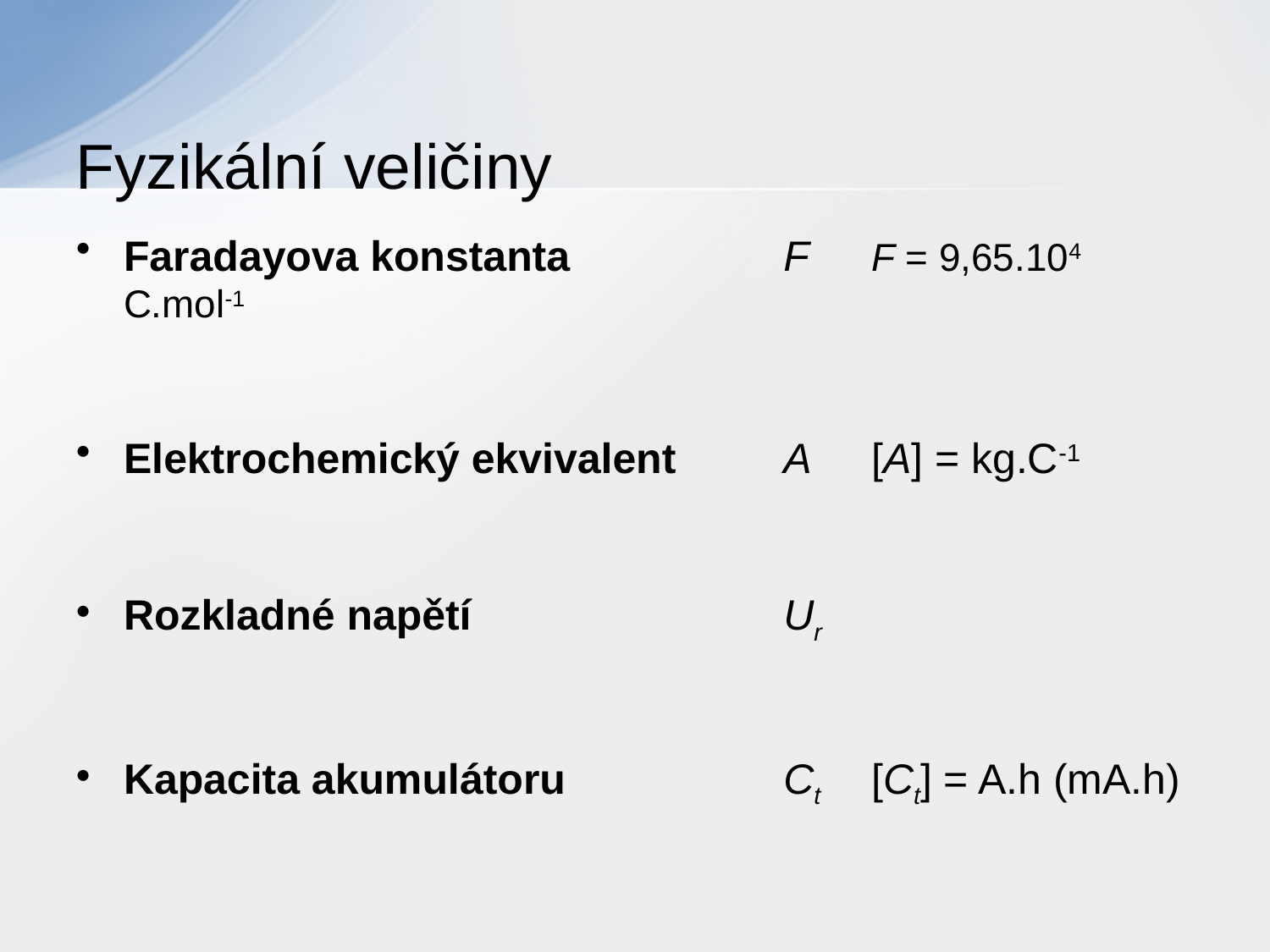

# Fyzikální veličiny
Faradayova konstanta	F	F = 9,65.104 C.mol-1
Elektrochemický ekvivalent	A	[A] = kg.C-1
Rozkladné napětí	Ur
Kapacita akumulátoru	Ct	[Ct] = A.h (mA.h)